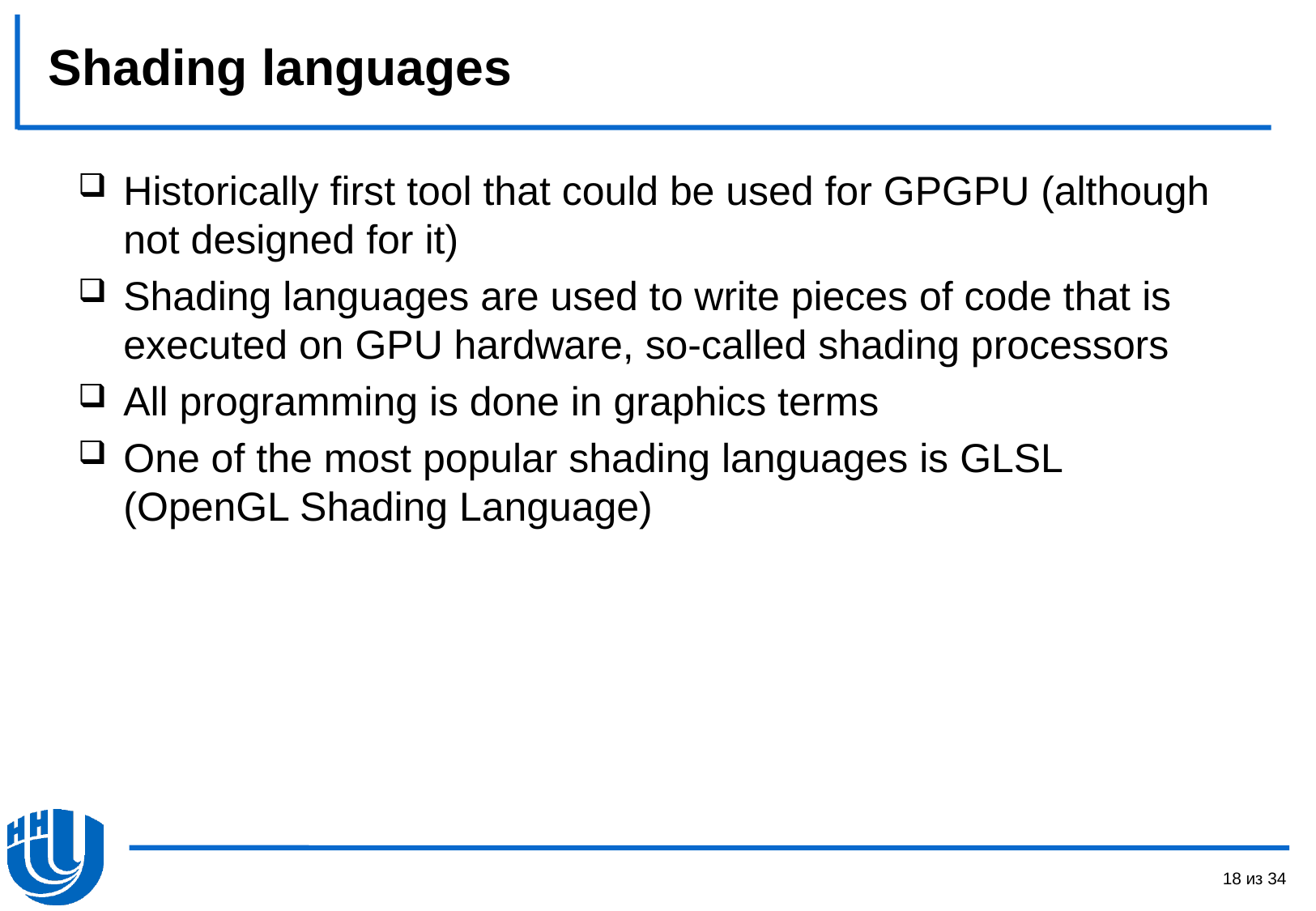

# Shading languages
Historically first tool that could be used for GPGPU (although not designed for it)
Shading languages are used to write pieces of code that is executed on GPU hardware, so-called shading processors
All programming is done in graphics terms
One of the most popular shading languages is GLSL (OpenGL Shading Language)
18